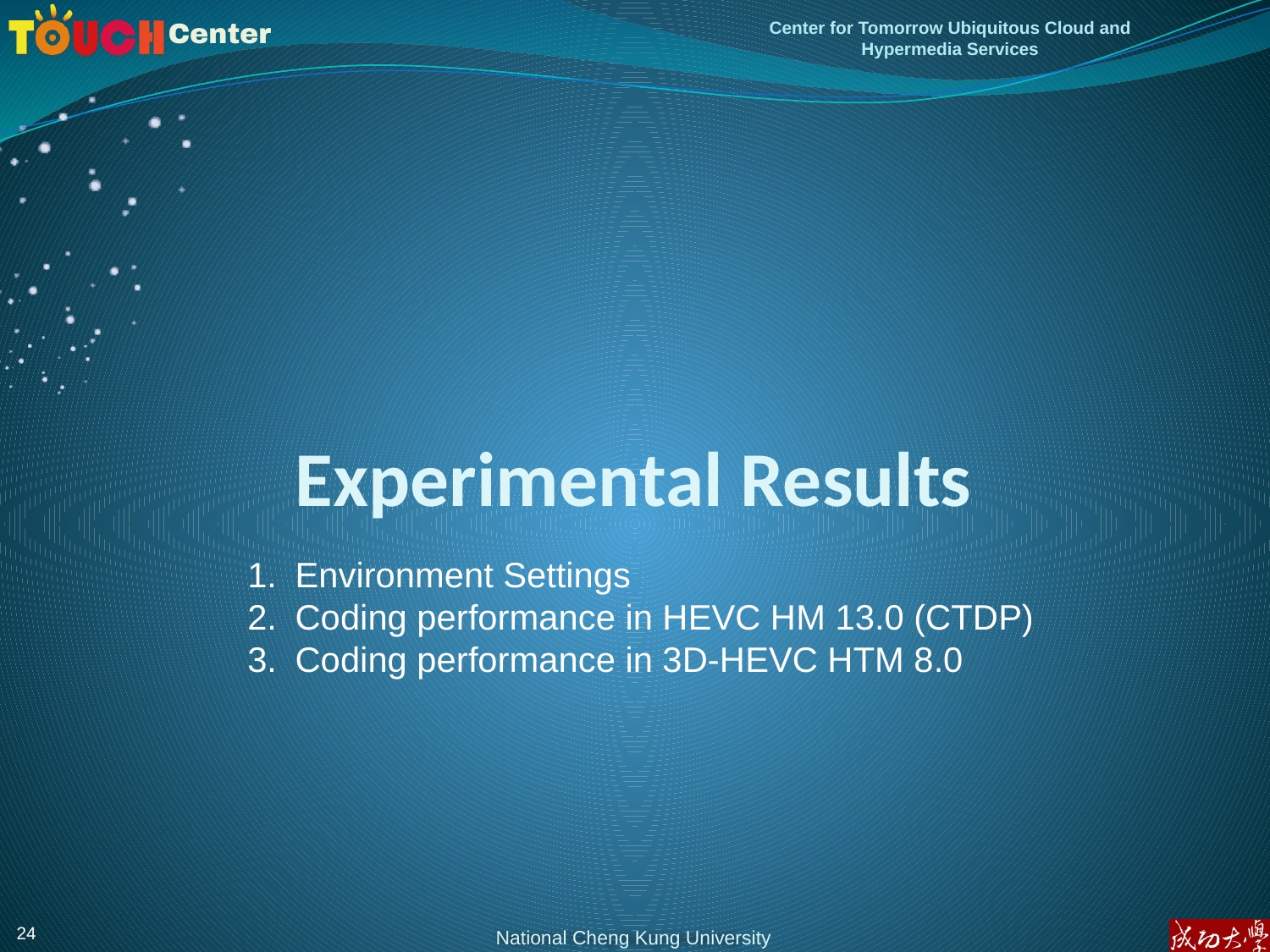

# Experimental Results
Environment Settings
Coding performance in HEVC HM 13.0 (CTDP)
Coding performance in 3D-HEVC HTM 8.0